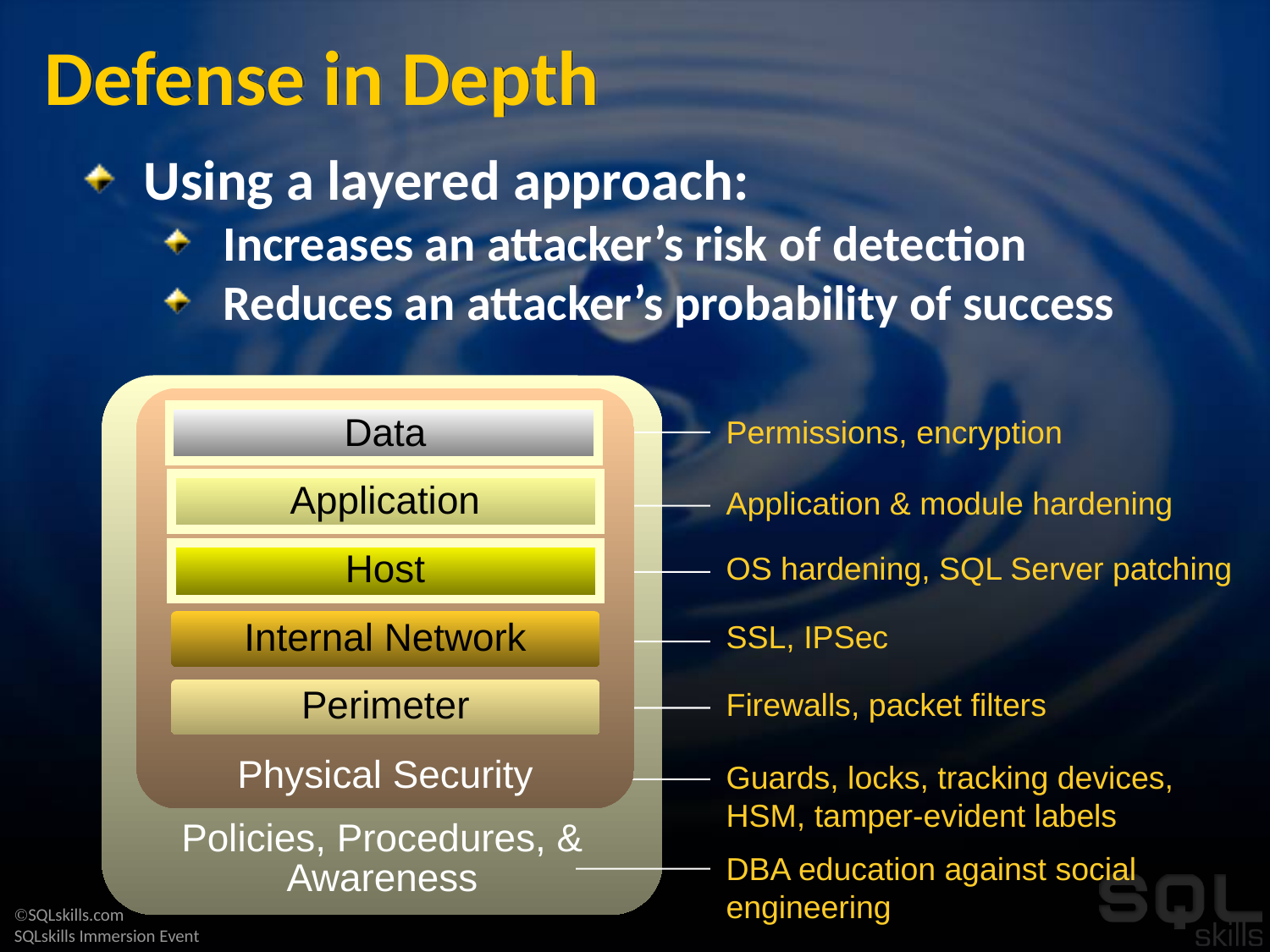

# Defense in Depth
Using a layered approach:
Increases an attacker’s risk of detection
Reduces an attacker’s probability of success

Policies, Procedures, & Awareness
Physical Security

Permissions, encryption
Data

Application
Application & module hardening

OS hardening, SQL Server patching
Host

Internal Network
SSL, IPSec

Firewalls, packet filters
Perimeter

Guards, locks, tracking devices, HSM, tamper-evident labels

DBA education against social engineering